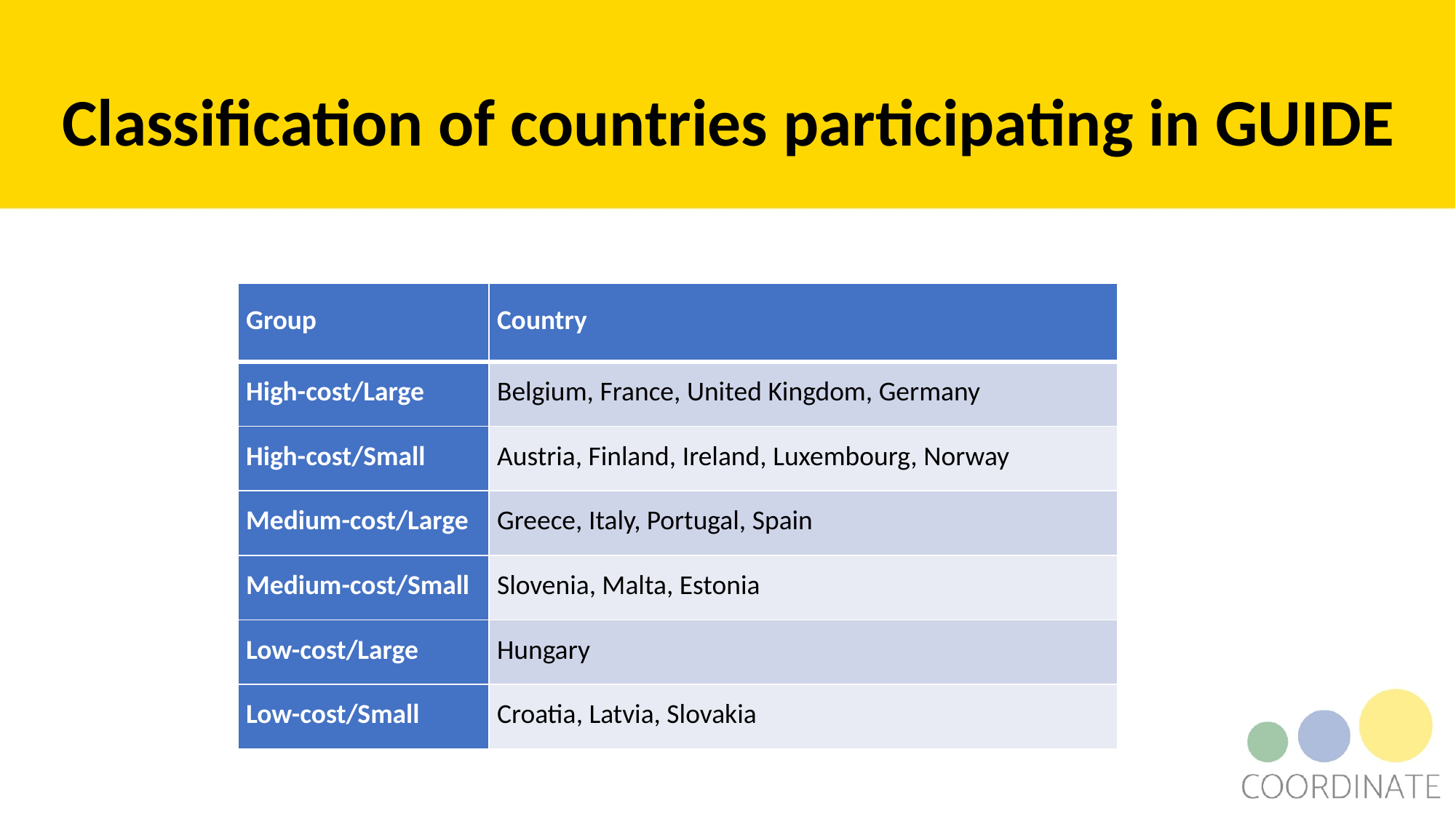

# Classification of countries participating in GUIDE
| Group | Country |
| --- | --- |
| High-cost/Large | Belgium, France, United Kingdom, Germany |
| High-cost/Small | Austria, Finland, Ireland, Luxembourg, Norway |
| Medium-cost/Large | Greece, Italy, Portugal, Spain |
| Medium-cost/Small | Slovenia, Malta, Estonia |
| Low-cost/Large | Hungary |
| Low-cost/Small | Croatia, Latvia, Slovakia |